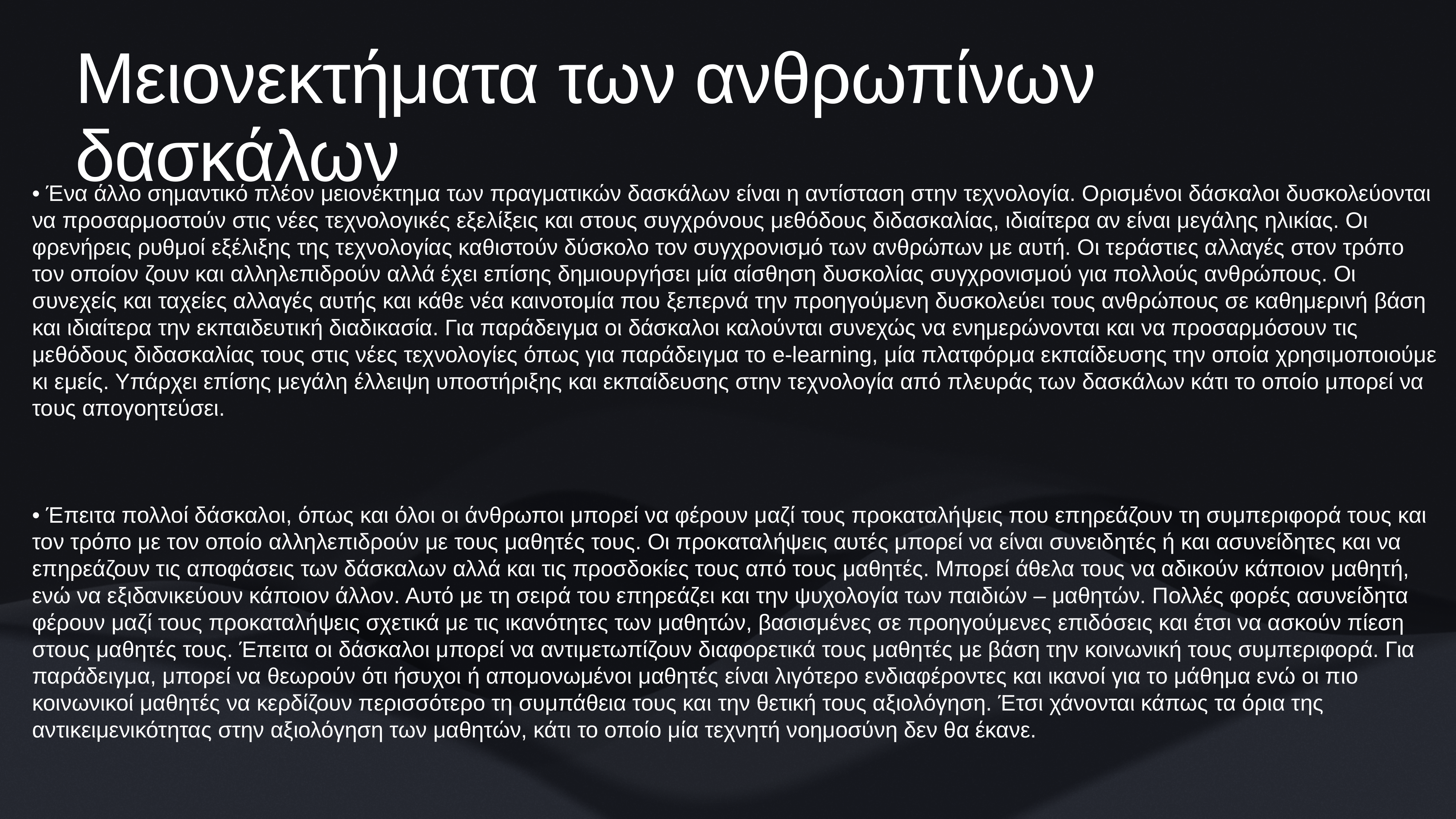

# Μειονεκτήματα των ανθρωπίνων δασκάλων
• Ένα άλλο σημαντικό πλέον μειονέκτημα των πραγματικών δασκάλων είναι η αντίσταση στην τεχνολογία. Ορισμένοι δάσκαλοι δυσκολεύονται να προσαρμοστούν στις νέες τεχνολογικές εξελίξεις και στους συγχρόνους μεθόδους διδασκαλίας, ιδιαίτερα αν είναι μεγάλης ηλικίας. Οι φρενήρεις ρυθμοί εξέλιξης της τεχνολογίας καθιστούν δύσκολο τον συγχρονισμό των ανθρώπων με αυτή. Οι τεράστιες αλλαγές στον τρόπο τον οποίον ζουν και αλληλεπιδρούν αλλά έχει επίσης δημιουργήσει μία αίσθηση δυσκολίας συγχρονισμού για πολλούς ανθρώπους. Οι συνεχείς και ταχείες αλλαγές αυτής και κάθε νέα καινοτομία που ξεπερνά την προηγούμενη δυσκολεύει τους ανθρώπους σε καθημερινή βάση και ιδιαίτερα την εκπαιδευτική διαδικασία. Για παράδειγμα οι δάσκαλοι καλούνται συνεχώς να ενημερώνονται και να προσαρμόσουν τις μεθόδους διδασκαλίας τους στις νέες τεχνολογίες όπως για παράδειγμα το e-learning, μία πλατφόρμα εκπαίδευσης την οποία χρησιμοποιούμε κι εμείς. Υπάρχει επίσης μεγάλη έλλειψη υποστήριξης και εκπαίδευσης στην τεχνολογία από πλευράς των δασκάλων κάτι το οποίο μπορεί να τους απογοητεύσει.

• Έπειτα πολλοί δάσκαλοι, όπως και όλοι οι άνθρωποι μπορεί να φέρουν μαζί τους προκαταλήψεις που επηρεάζουν τη συμπεριφορά τους και τον τρόπο με τον οποίο αλληλεπιδρούν με τους μαθητές τους. Οι προκαταλήψεις αυτές μπορεί να είναι συνειδητές ή και ασυνείδητες και να επηρεάζουν τις αποφάσεις των δάσκαλων αλλά και τις προσδοκίες τους από τους μαθητές. Μπορεί άθελα τους να αδικούν κάποιον μαθητή, ενώ να εξιδανικεύουν κάποιον άλλον. Αυτό με τη σειρά του επηρεάζει και την ψυχολογία των παιδιών – μαθητών. Πολλές φορές ασυνείδητα φέρουν μαζί τους προκαταλήψεις σχετικά με τις ικανότητες των μαθητών, βασισμένες σε προηγούμενες επιδόσεις και έτσι να ασκούν πίεση στους μαθητές τους. Έπειτα οι δάσκαλοι μπορεί να αντιμετωπίζουν διαφορετικά τους μαθητές με βάση την κοινωνική τους συμπεριφορά. Για παράδειγμα, μπορεί να θεωρούν ότι ήσυχοι ή απομονωμένοι μαθητές είναι λιγότερο ενδιαφέροντες και ικανοί για το μάθημα ενώ οι πιο κοινωνικοί μαθητές να κερδίζουν περισσότερο τη συμπάθεια τους και την θετική τους αξιολόγηση. Έτσι χάνονται κάπως τα όρια της αντικειμενικότητας στην αξιολόγηση των μαθητών, κάτι το οποίο μία τεχνητή νοημοσύνη δεν θα έκανε.